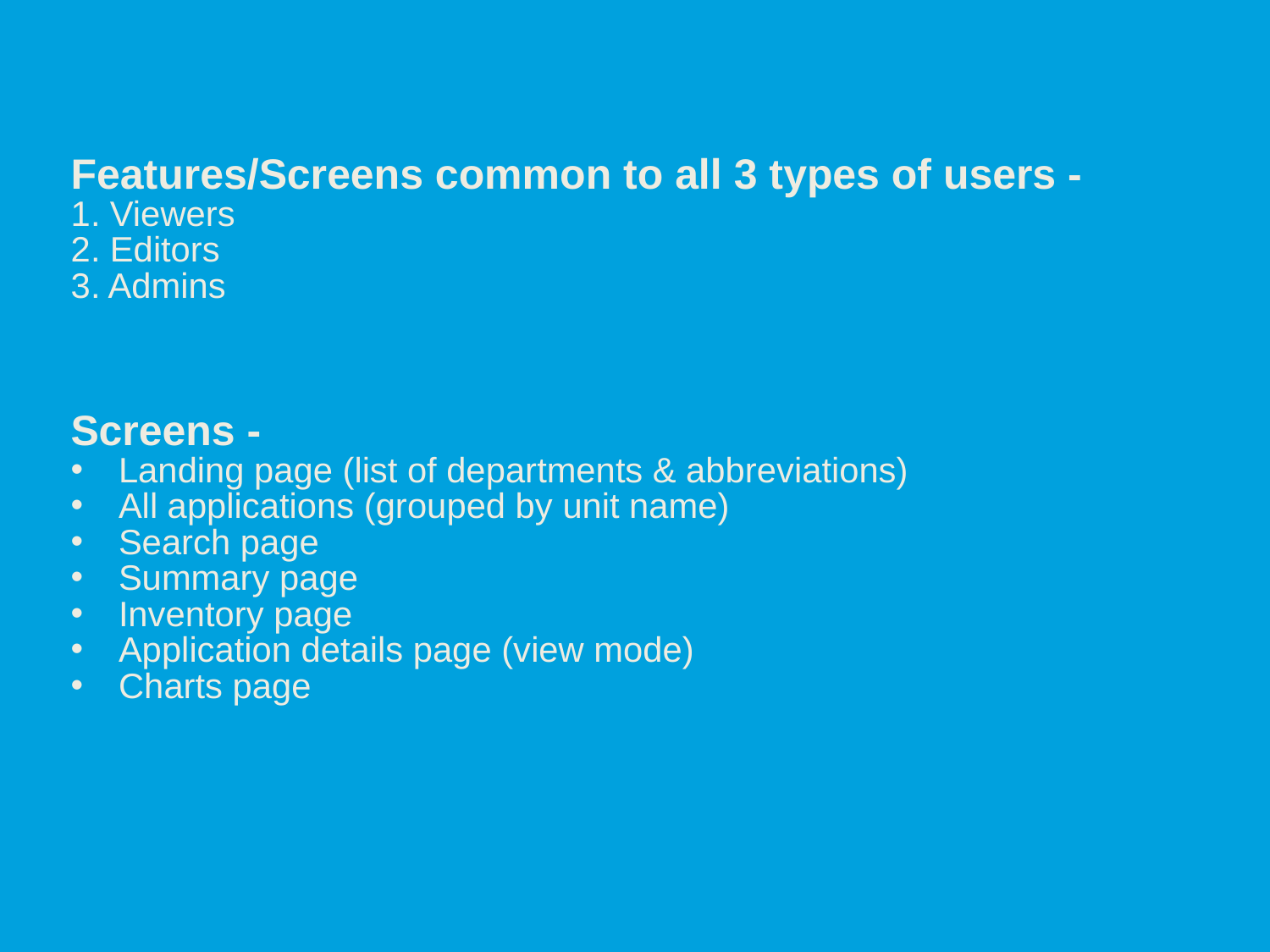

# Features/Screens common to all 3 types of users - 1. Viewers 2. Editors 3. Admins
Screens -
Landing page (list of departments & abbreviations)
All applications (grouped by unit name)
Search page
Summary page
Inventory page
Application details page (view mode)
Charts page